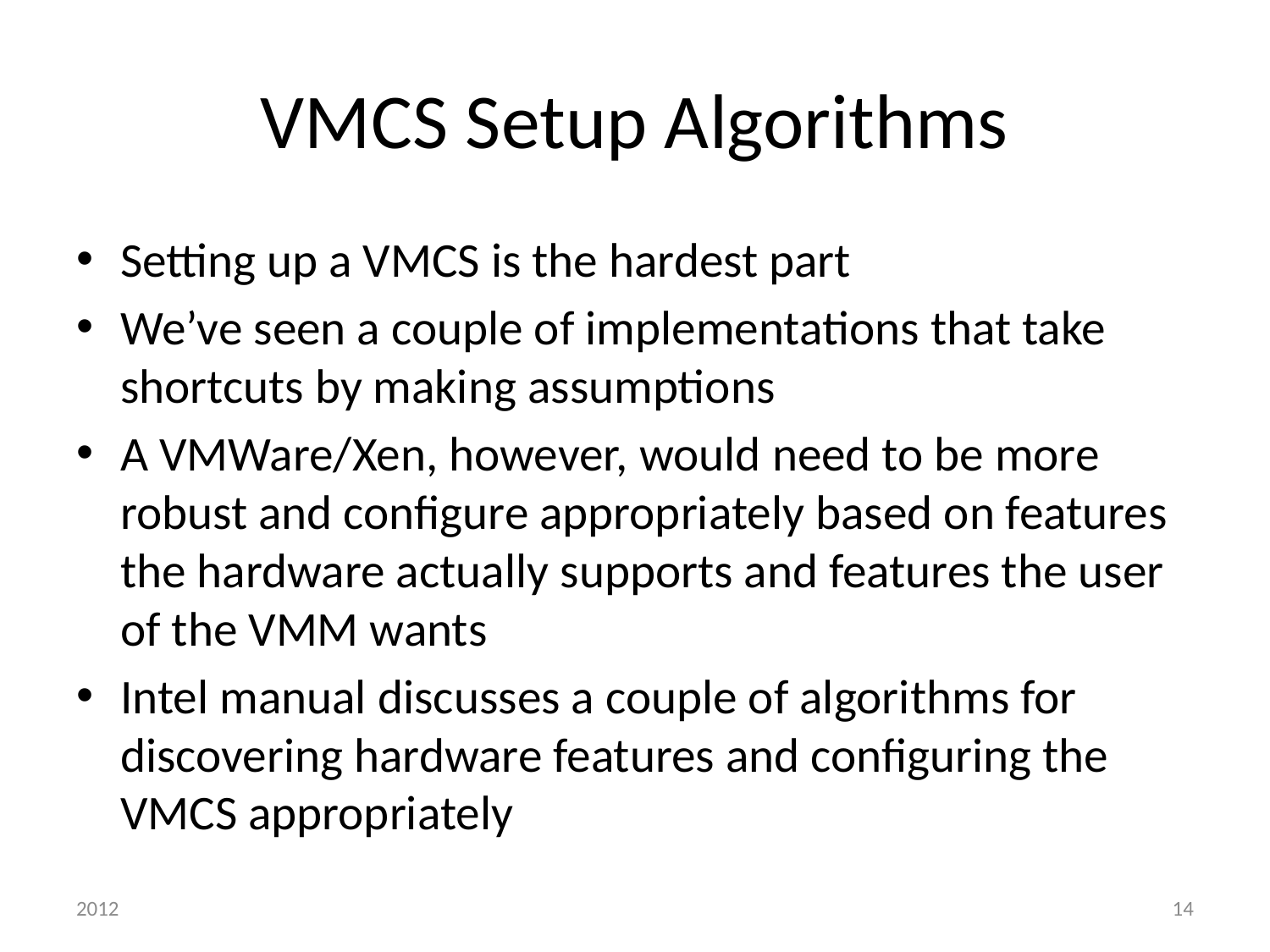

# VMCS Setup Algorithms
Setting up a VMCS is the hardest part
We’ve seen a couple of implementations that take shortcuts by making assumptions
A VMWare/Xen, however, would need to be more robust and configure appropriately based on features the hardware actually supports and features the user of the VMM wants
Intel manual discusses a couple of algorithms for discovering hardware features and configuring the VMCS appropriately

2012

14